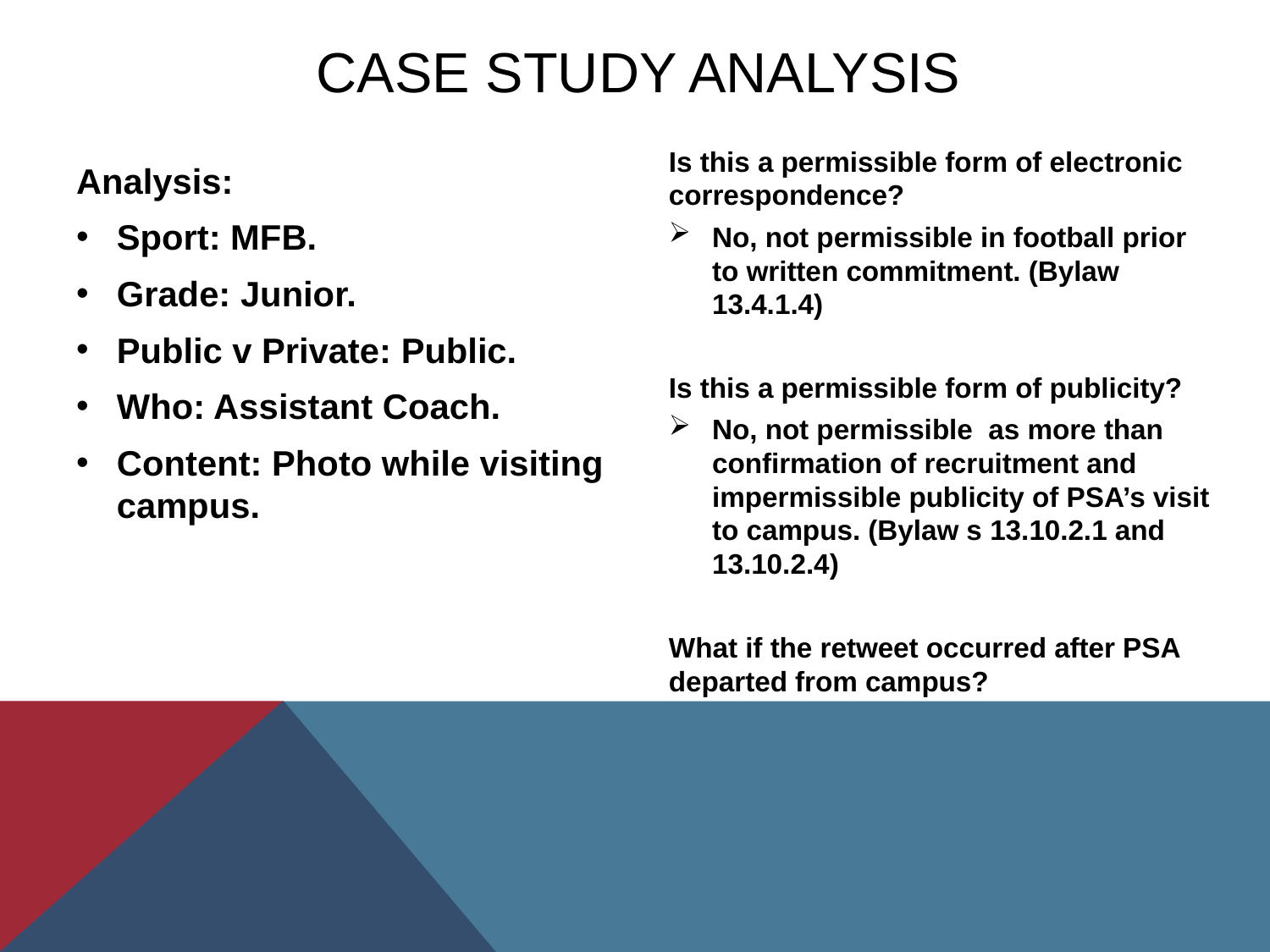

# Case Study ANALYSIS
Is this a permissible form of electronic correspondence?
No, not permissible in football prior to written commitment. (Bylaw 13.4.1.4)

Is this a permissible form of publicity?
No, not permissible  as more than confirmation of recruitment and impermissible publicity of PSA’s visit to campus. (Bylaw s 13.10.2.1 and 13.10.2.4)

What if the retweet occurred after PSA departed from campus?
Analysis:
Sport: MFB.
Grade: Junior.
Public v Private: Public.
Who: Assistant Coach.
Content: Photo while visiting campus.